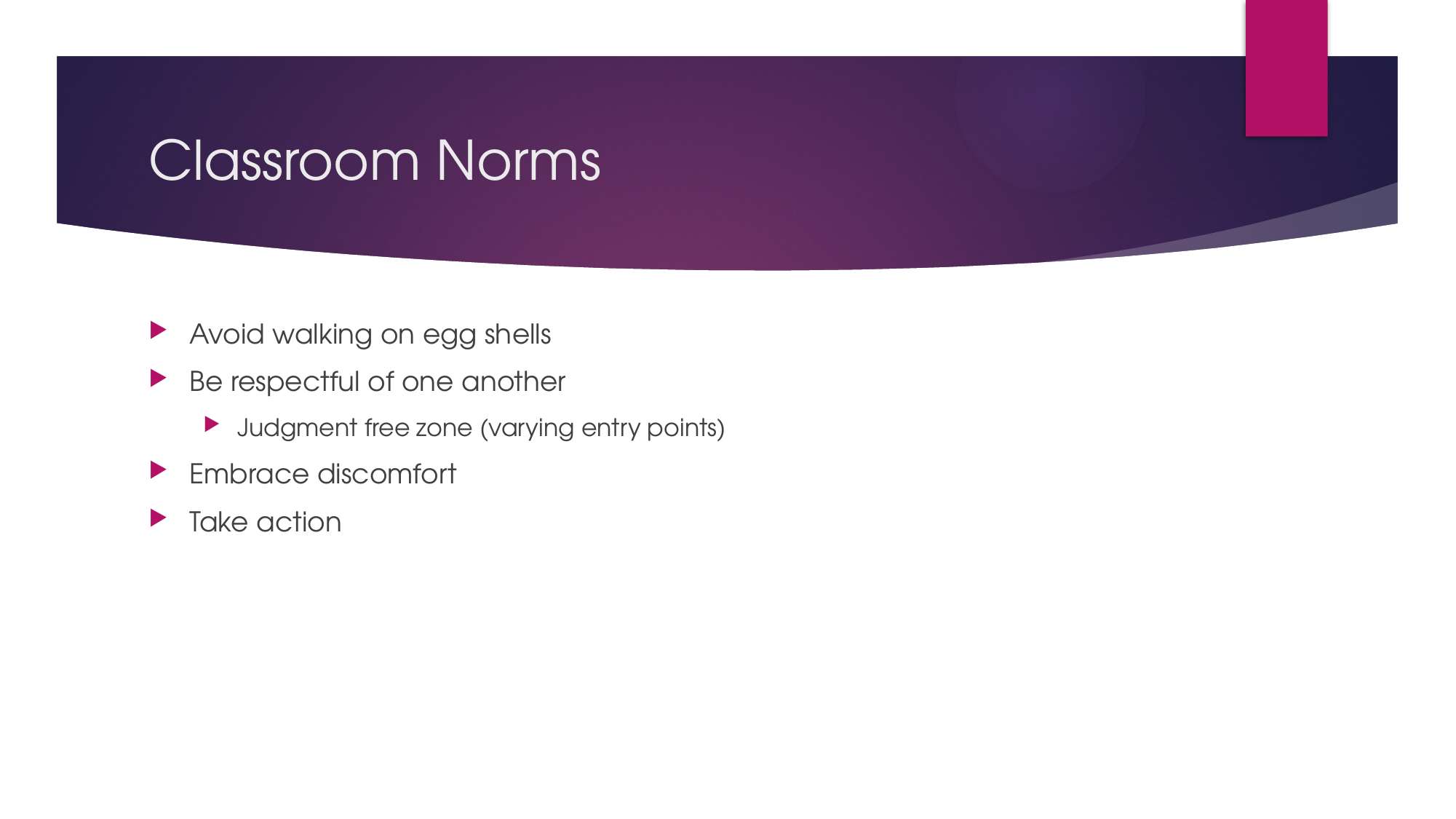

# Classroom Norms
Avoid walking on egg shells
Be respectful of one another
Judgment free zone (varying entry points)
Embrace discomfort
Take action